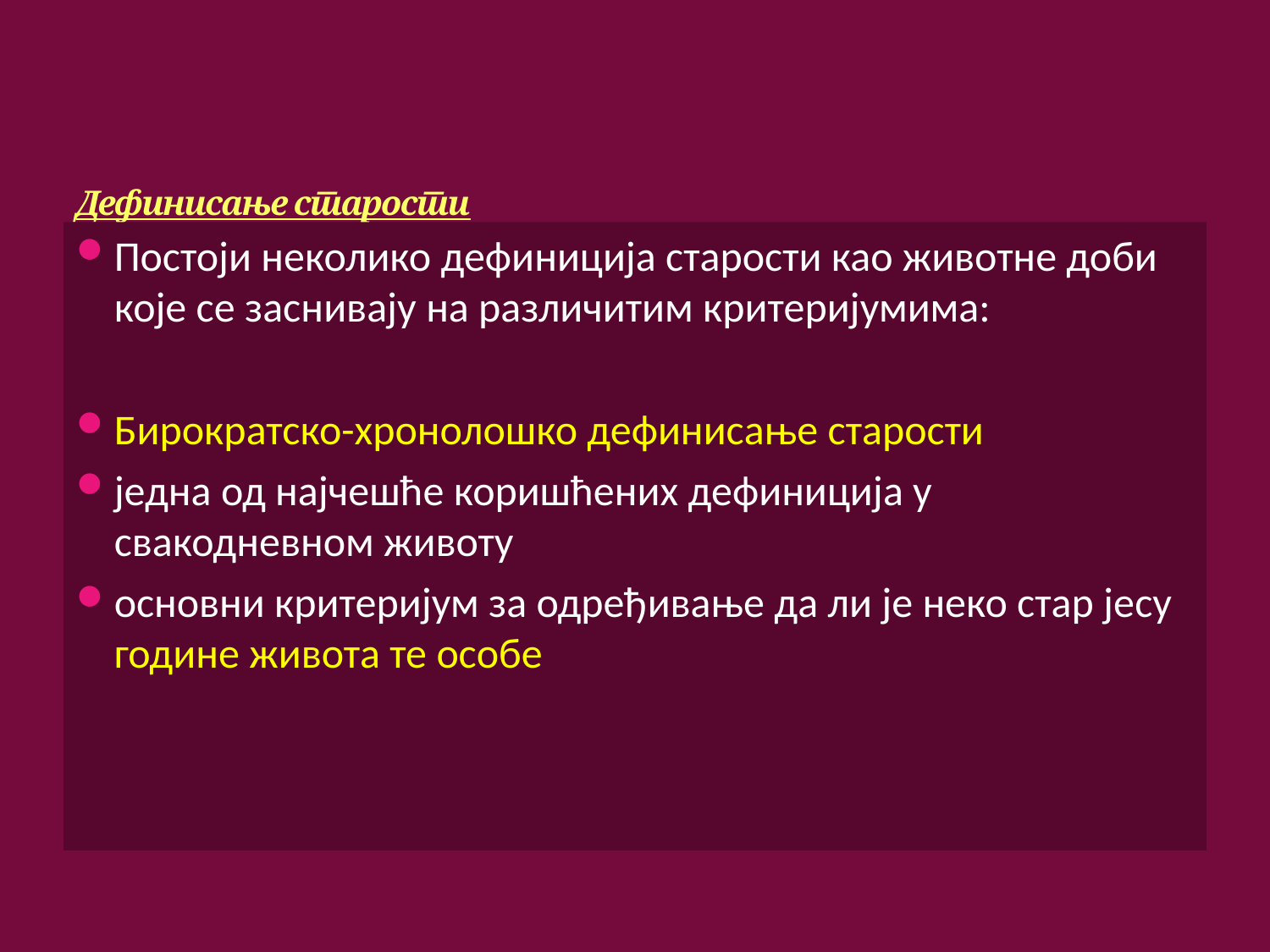

# Дефинисање старости
Постоји неколико дефиниција старости као животне доби које се заснивају на различитим критеријумима:

Бирократско-хронолошко дефинисање старости
једна од најчешће коришћених дефиниција у свакодневном животу
основни критеријум за одређивање да ли је неко стар јесу године живота те особе